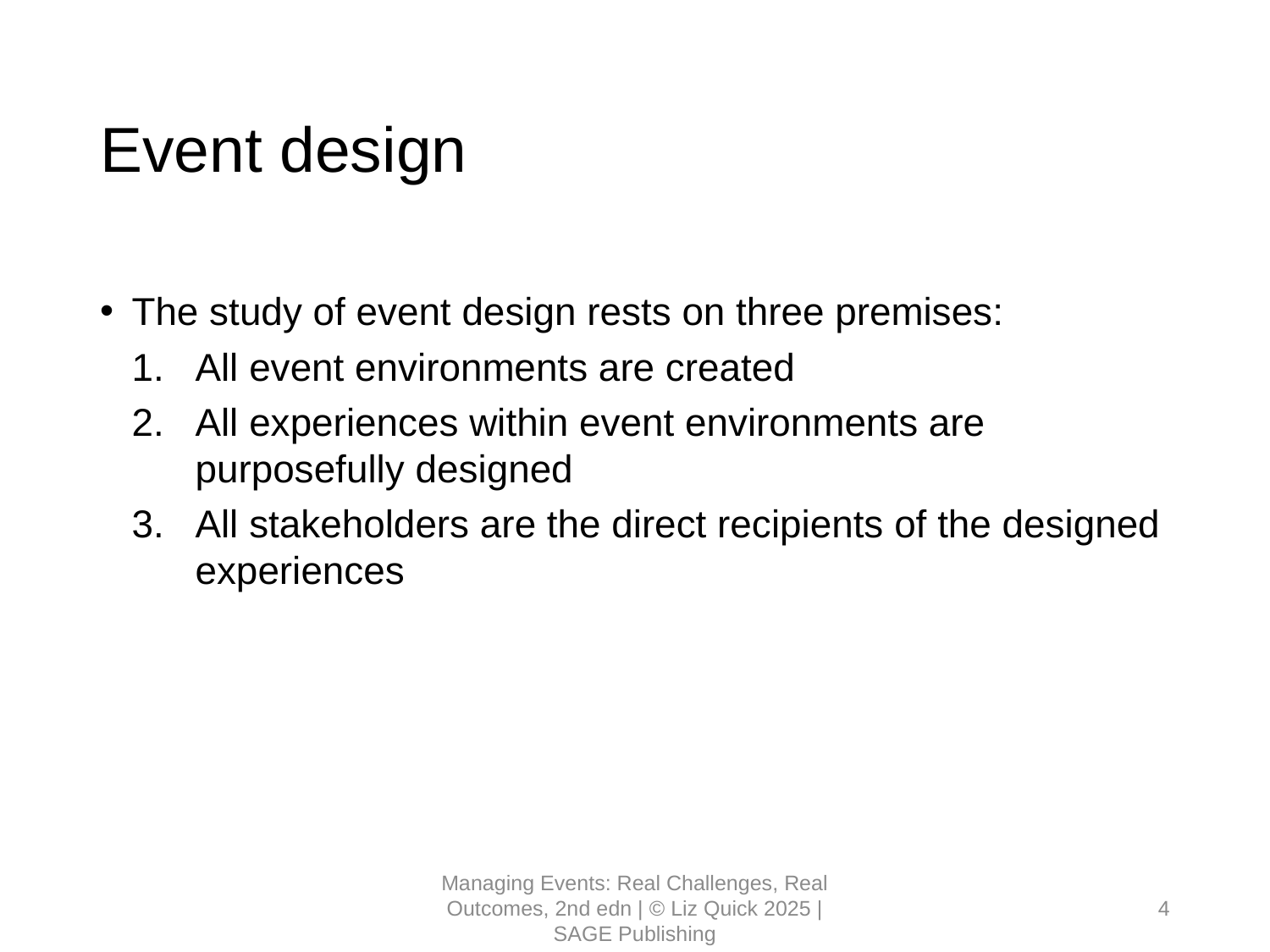

# Event design
The study of event design rests on three premises:
All event environments are created
All experiences within event environments are purposefully designed
All stakeholders are the direct recipients of the designed experiences
Managing Events: Real Challenges, Real Outcomes, 2nd edn | © Liz Quick 2025 | SAGE Publishing
4